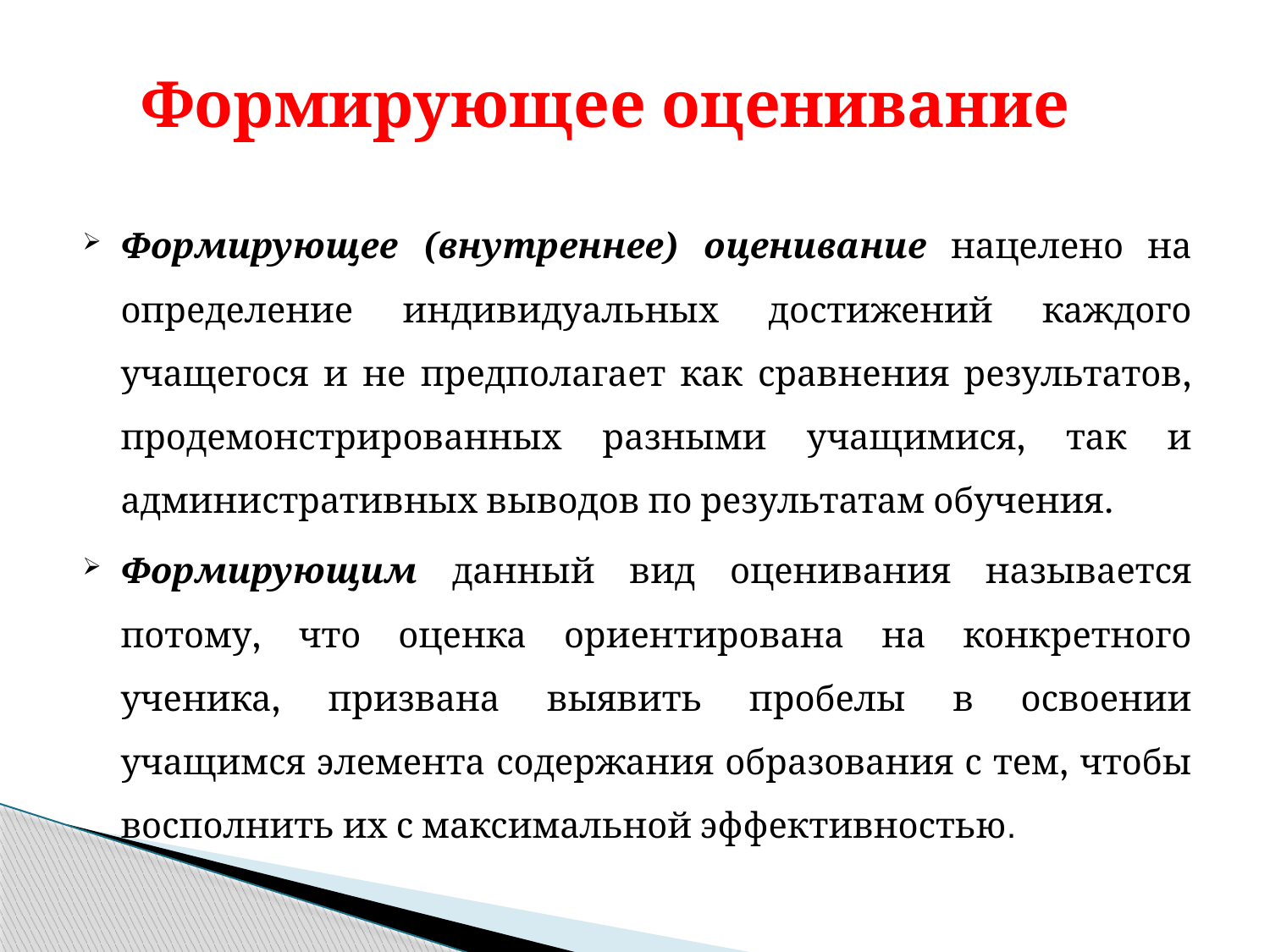

# Формирующее оценивание
Формирующее (внутреннее) оценивание нацелено на определение индивидуальных достижений каждого учащегося и не предполагает как сравнения результатов, продемонстрированных разными учащимися, так и административных выводов по результатам обучения.
Формирующим данный вид оценивания называется потому, что оценка ориентирована на конкретного ученика, призвана выявить пробелы в освоении учащимся элемента содержания образования с тем, чтобы восполнить их с максимальной эффективностью.